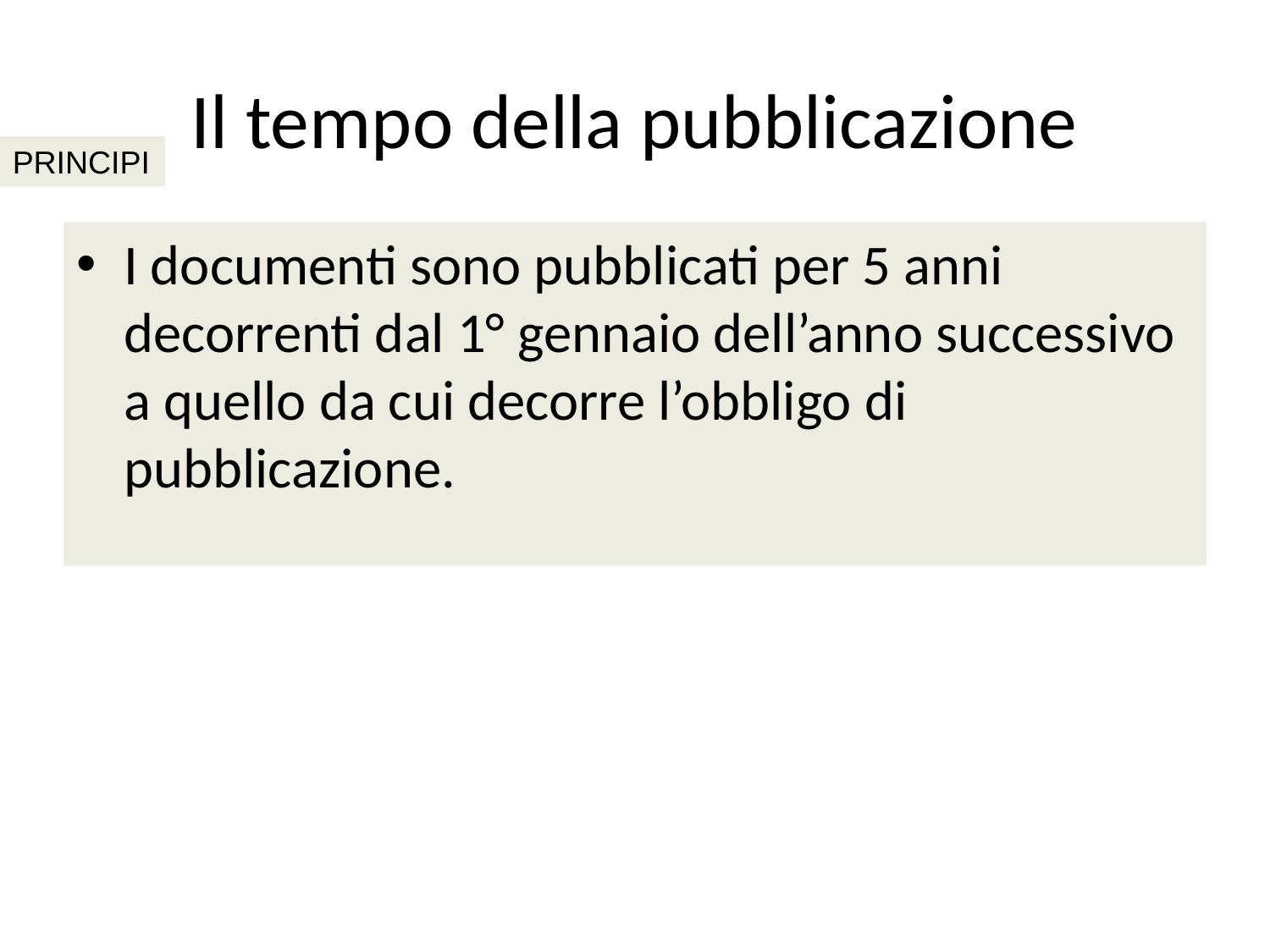

# Il tempo della pubblicazione
PRINCIPI
I documenti sono pubblicati per 5 anni decorrenti dal 1° gennaio dell’anno successivo a quello da cui decorre l’obbligo di pubblicazione.